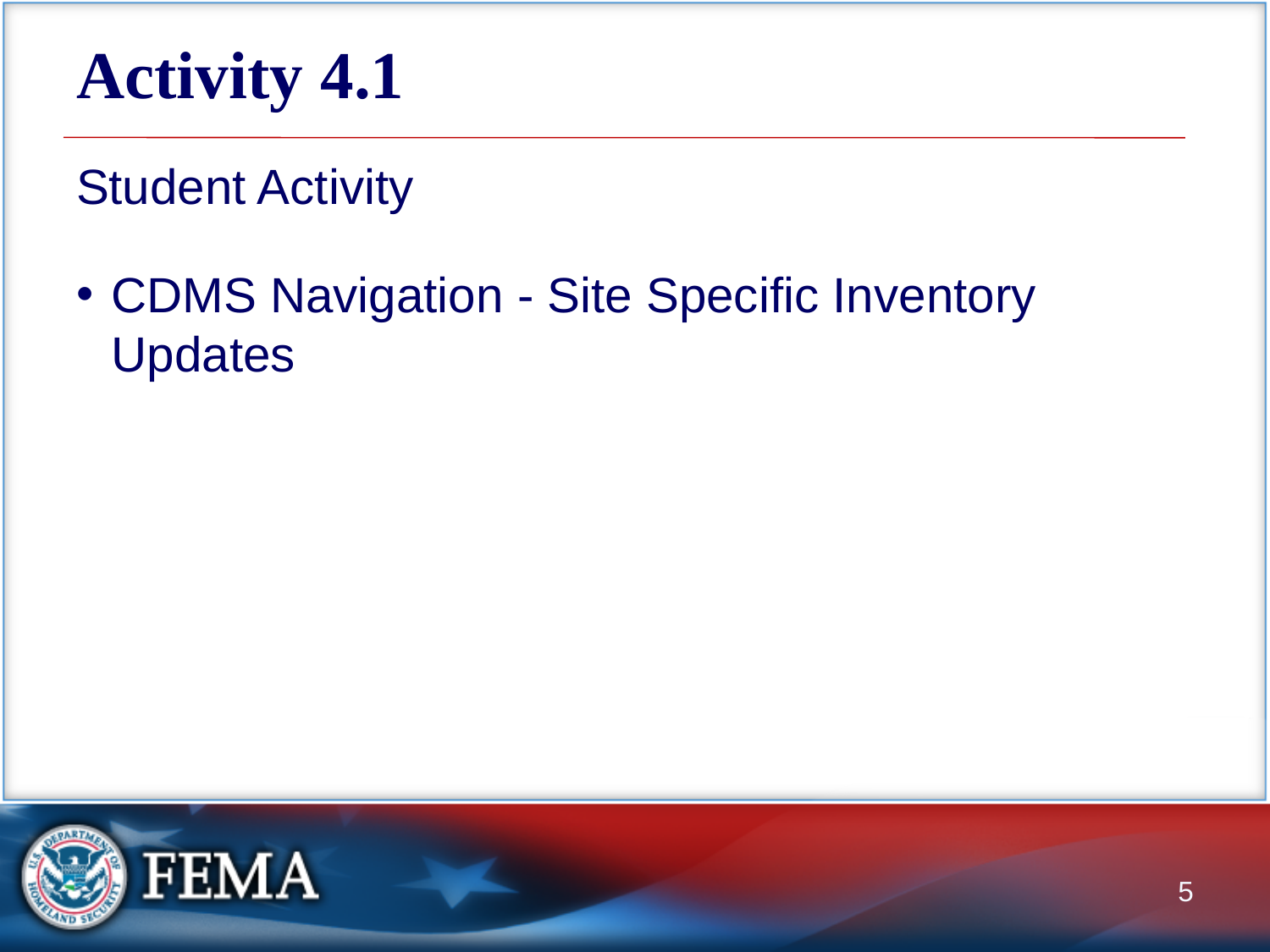

# Activity 4.1
Student Activity
CDMS Navigation - Site Specific Inventory Updates
5